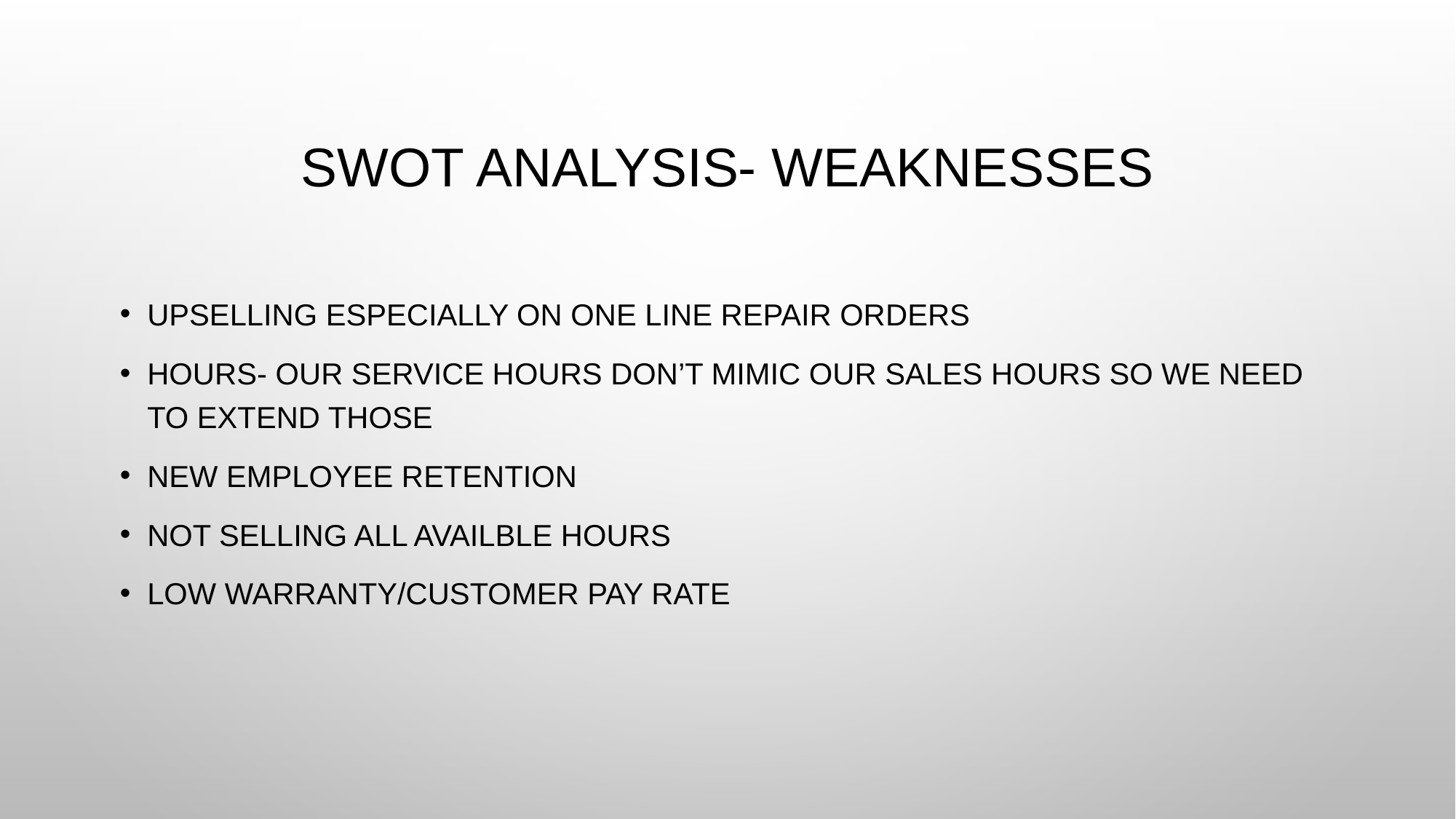

# SWOT Analysis- Weaknesses
Upselling especially on one line repair orders
Hours- our service hours don’t mimic our sales hours so we need to extend those
New employee retention
Not selling alL AVAILBLE HOURS
LOW WARRANTY/CUSTOMER PAY RATE